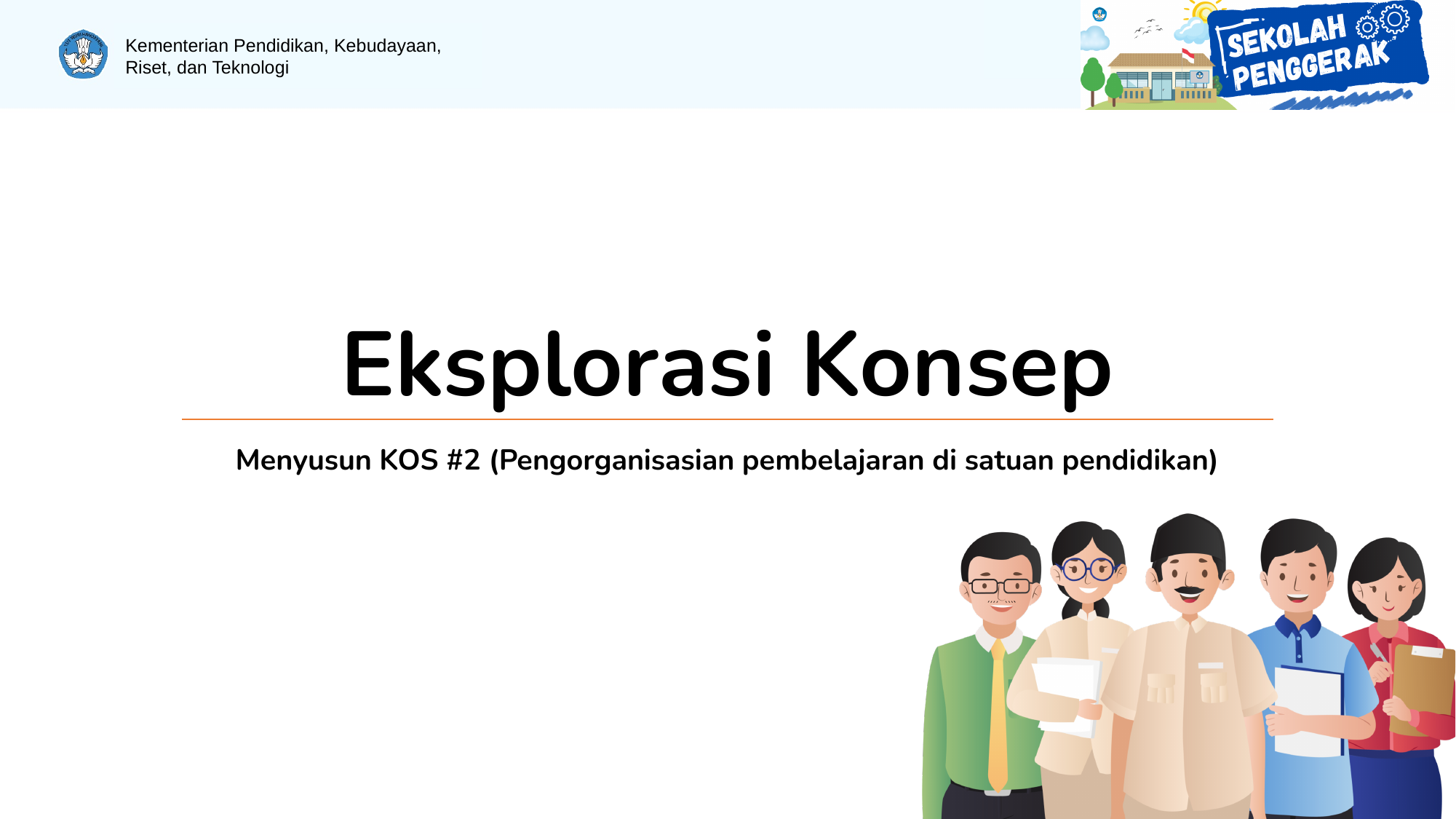

# Eksplorasi Konsep
Menyusun KOS #2 (Pengorganisasian pembelajaran di satuan pendidikan)